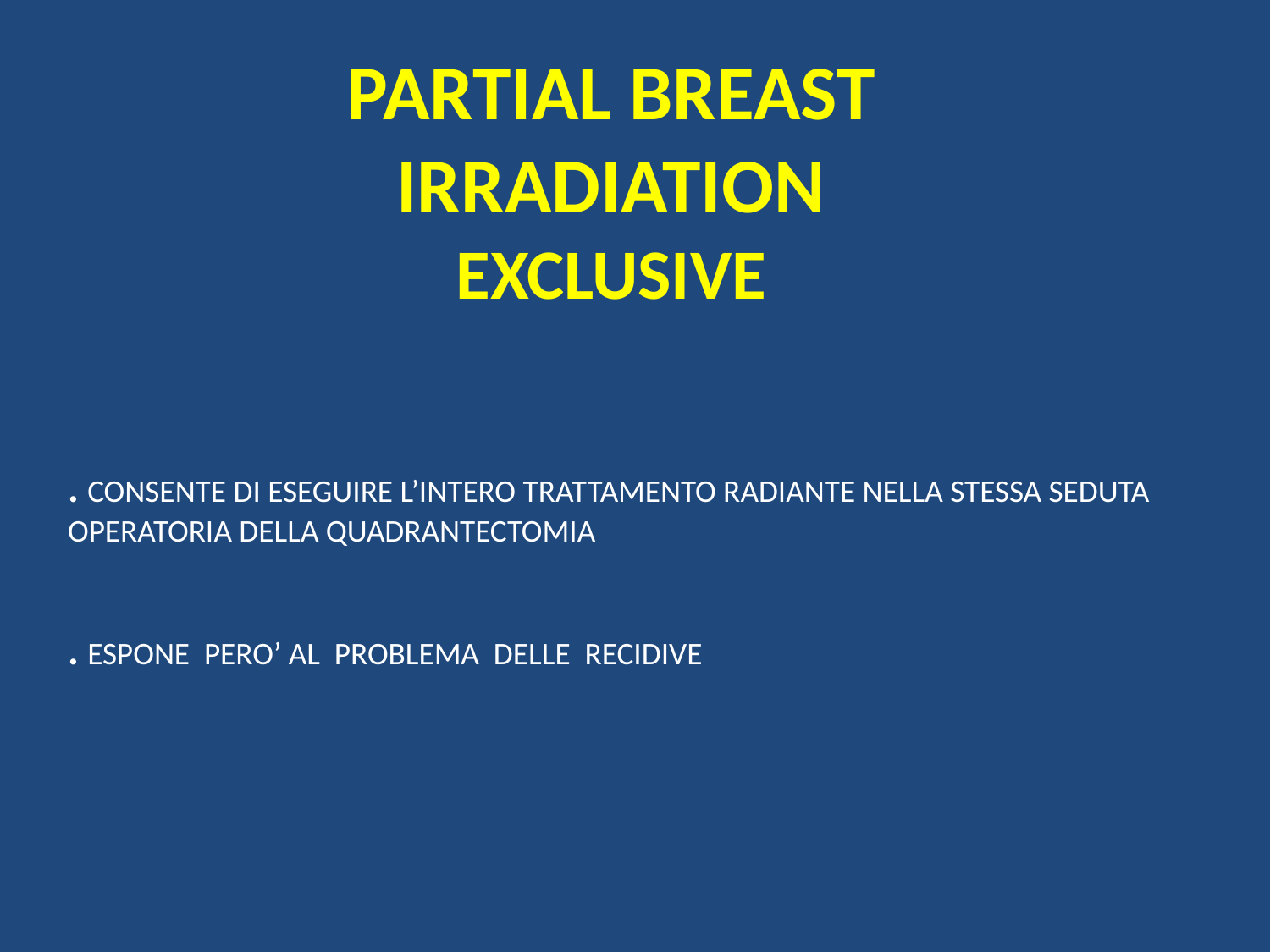

PARTIAL BREAST IRRADIATION
EXCLUSIVE
# . CONSENTE DI ESEGUIRE L’INTERO TRATTAMENTO RADIANTE NELLA STESSA SEDUTA OPERATORIA DELLA QUADRANTECTOMIA . ESPONE  PERO’ AL  PROBLEMA  DELLE  RECIDIVE